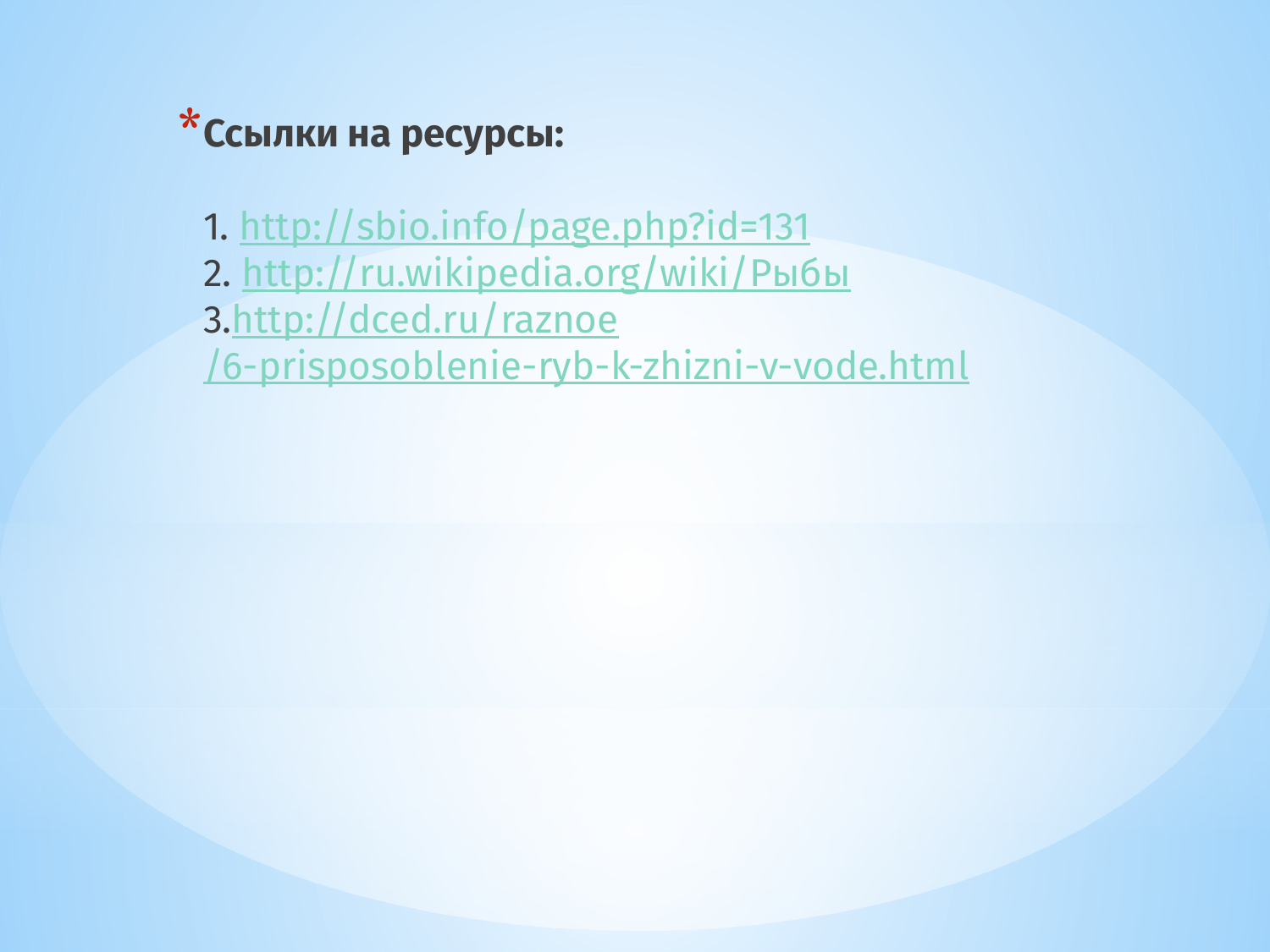

Ссылки на ресурсы:
1. http://sbio.info/page.php?id=131
2. http://ru.wikipedia.org/wiki/Рыбы
3.http://dced.ru/raznoe/6-prisposoblenie-ryb-k-zhizni-v-vode.html
#